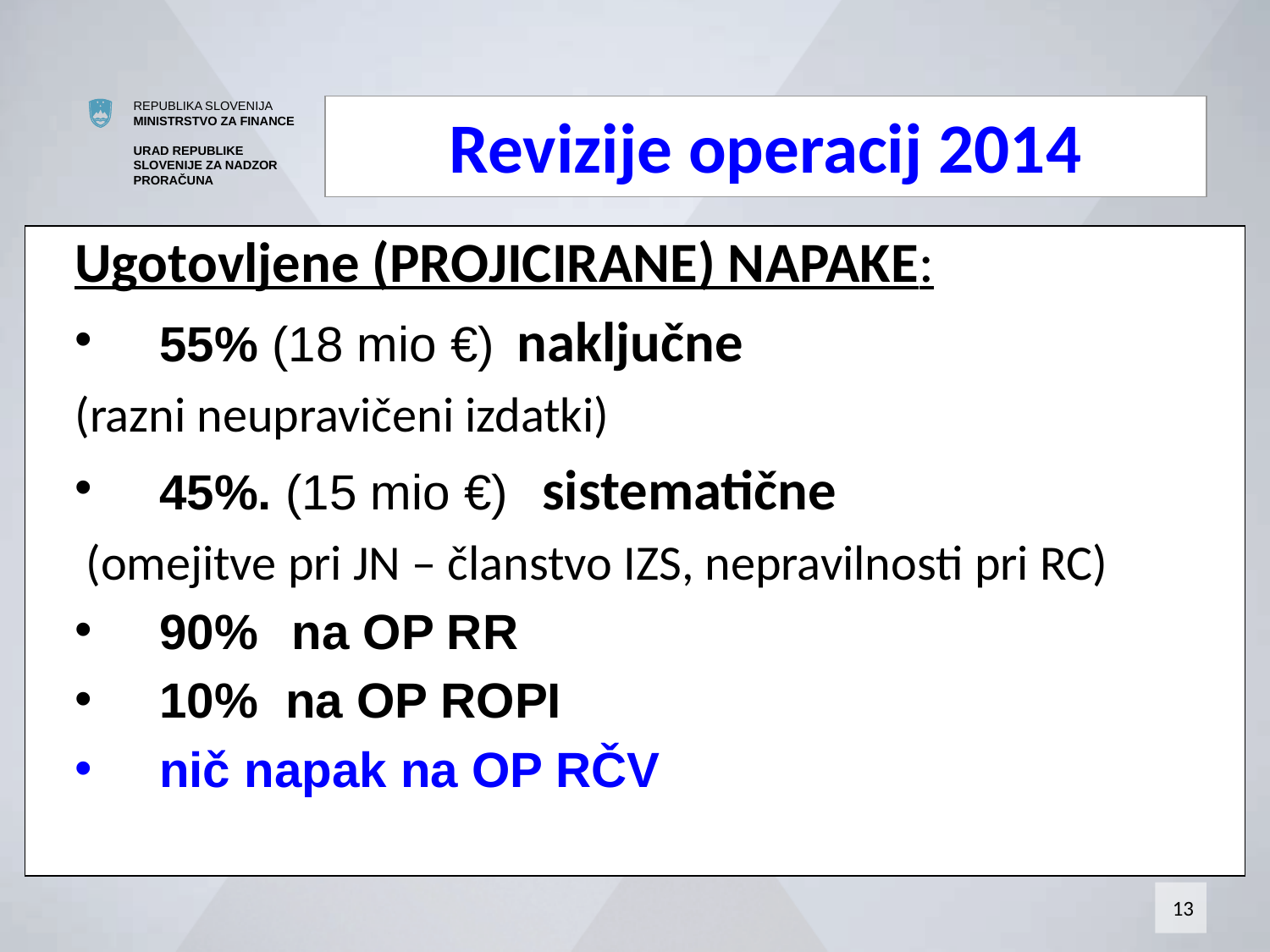

Revizije operacij 2014
Ugotovljene (PROJICIRANE) NAPAKE:
55% (18 mio €)  naključne
(razni neupravičeni izdatki)
45%. (15 mio €)   sistematične
 (omejitve pri JN – članstvo IZS, nepravilnosti pri RC)
90%   na OP RR
10%  na OP ROPI
nič napak na OP RČV
13